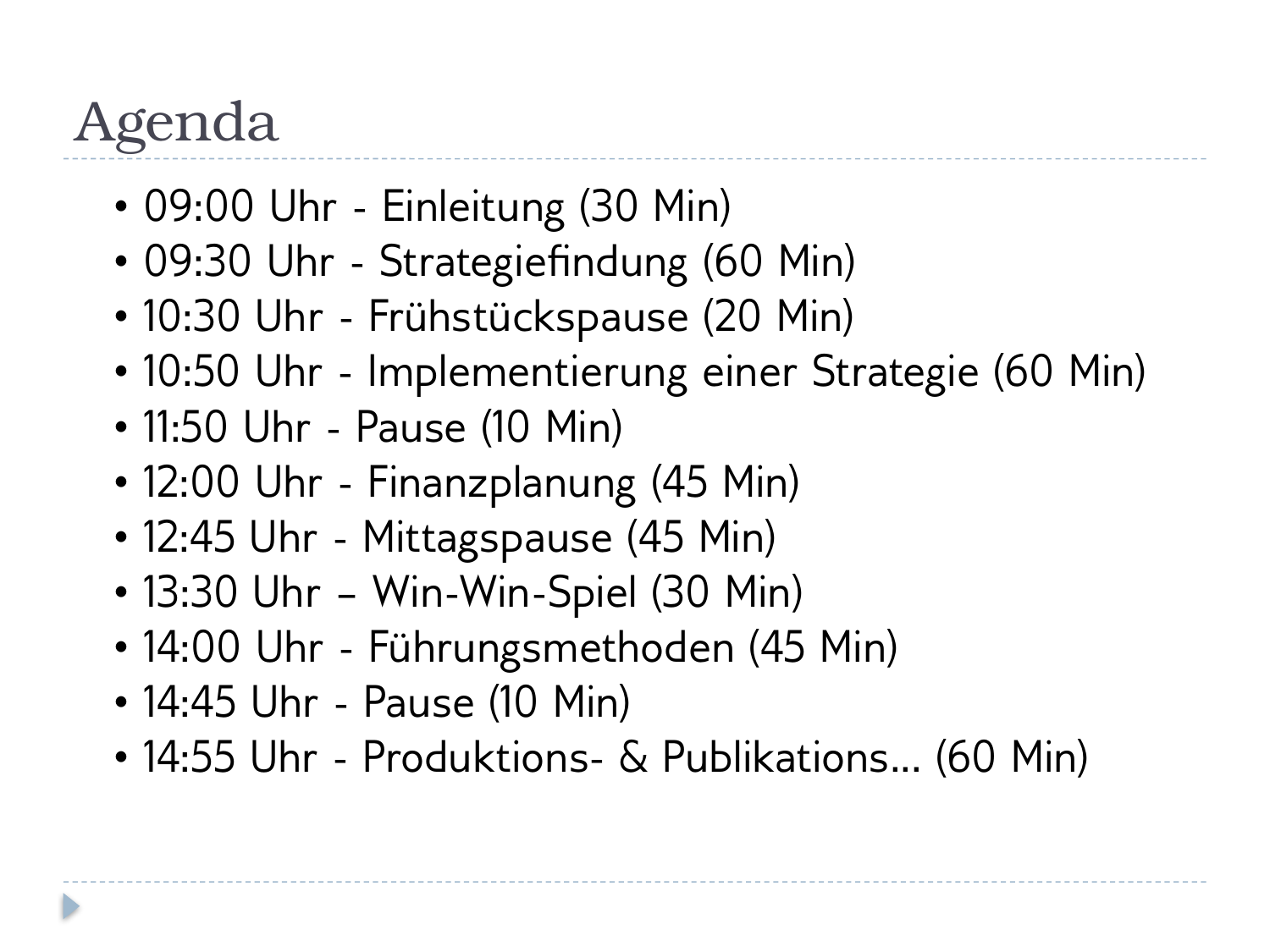

# Agenda
	• 09:00 Uhr - Einleitung (30 Min)
• 09:30 Uhr - Strategiefindung (60 Min)
• 10:30 Uhr - Frühstückspause (20 Min)
• 10:50 Uhr - Implementierung einer Strategie (60 Min)
• 11:50 Uhr - Pause (10 Min)
• 12:00 Uhr - Finanzplanung (45 Min)
• 12:45 Uhr - Mittagspause (45 Min)
• 13:30 Uhr – Win-Win-Spiel (30 Min)
• 14:00 Uhr - Führungsmethoden (45 Min)
• 14:45 Uhr - Pause (10 Min)
• 14:55 Uhr - Produktions- & Publikations... (60 Min)